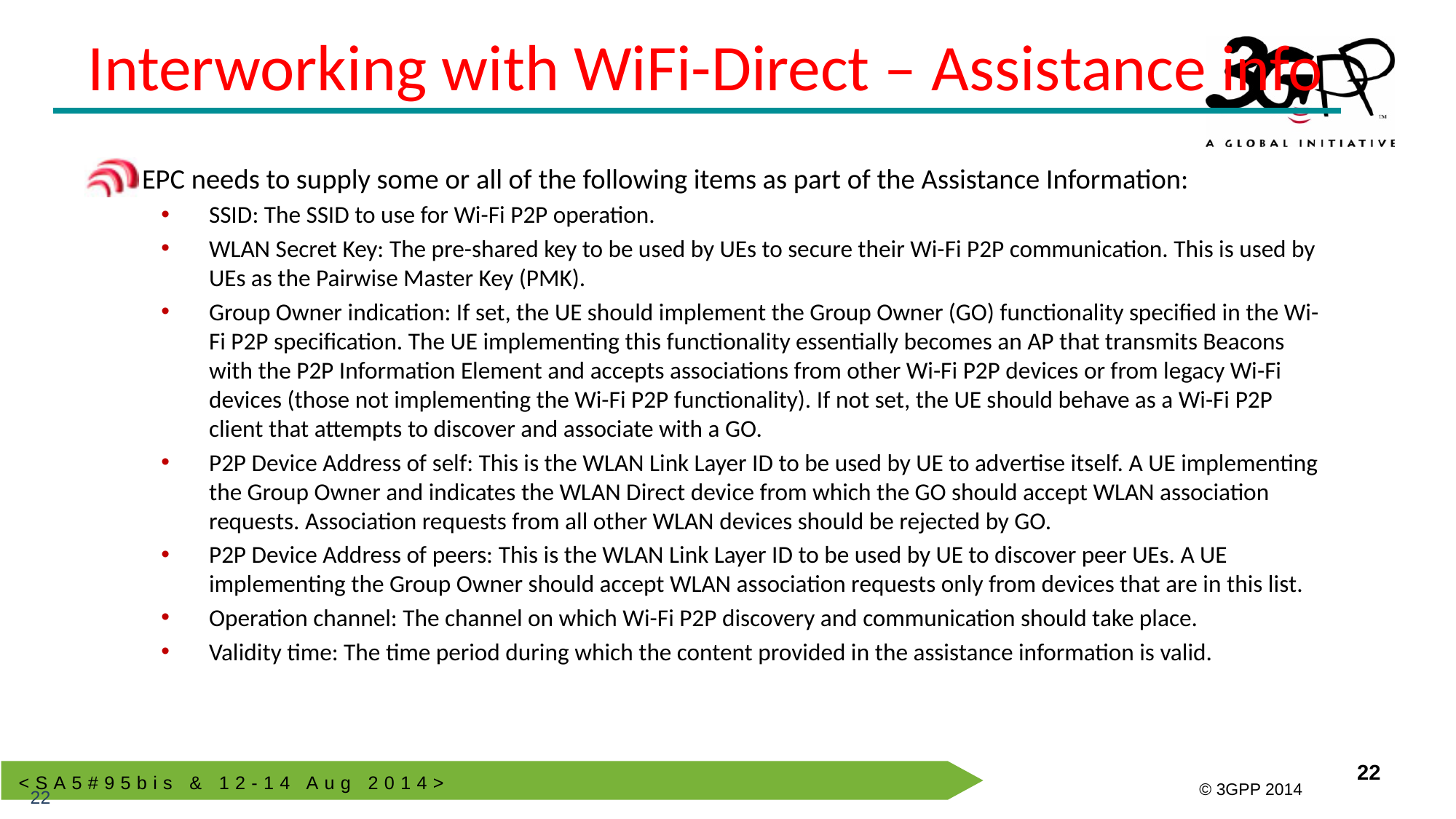

# Interworking with WiFi-Direct – Assistance info
EPC needs to supply some or all of the following items as part of the Assistance Information:
SSID: The SSID to use for Wi-Fi P2P operation.
WLAN Secret Key: The pre-shared key to be used by UEs to secure their Wi-Fi P2P communication. This is used by UEs as the Pairwise Master Key (PMK).
Group Owner indication: If set, the UE should implement the Group Owner (GO) functionality specified in the Wi-Fi P2P specification. The UE implementing this functionality essentially becomes an AP that transmits Beacons with the P2P Information Element and accepts associations from other Wi-Fi P2P devices or from legacy Wi-Fi devices (those not implementing the Wi-Fi P2P functionality). If not set, the UE should behave as a Wi-Fi P2P client that attempts to discover and associate with a GO.
P2P Device Address of self: This is the WLAN Link Layer ID to be used by UE to advertise itself. A UE implementing the Group Owner and indicates the WLAN Direct device from which the GO should accept WLAN association requests. Association requests from all other WLAN devices should be rejected by GO.
P2P Device Address of peers: This is the WLAN Link Layer ID to be used by UE to discover peer UEs. A UE implementing the Group Owner should accept WLAN association requests only from devices that are in this list.
Operation channel: The channel on which Wi-Fi P2P discovery and communication should take place.
Validity time: The time period during which the content provided in the assistance information is valid.

22